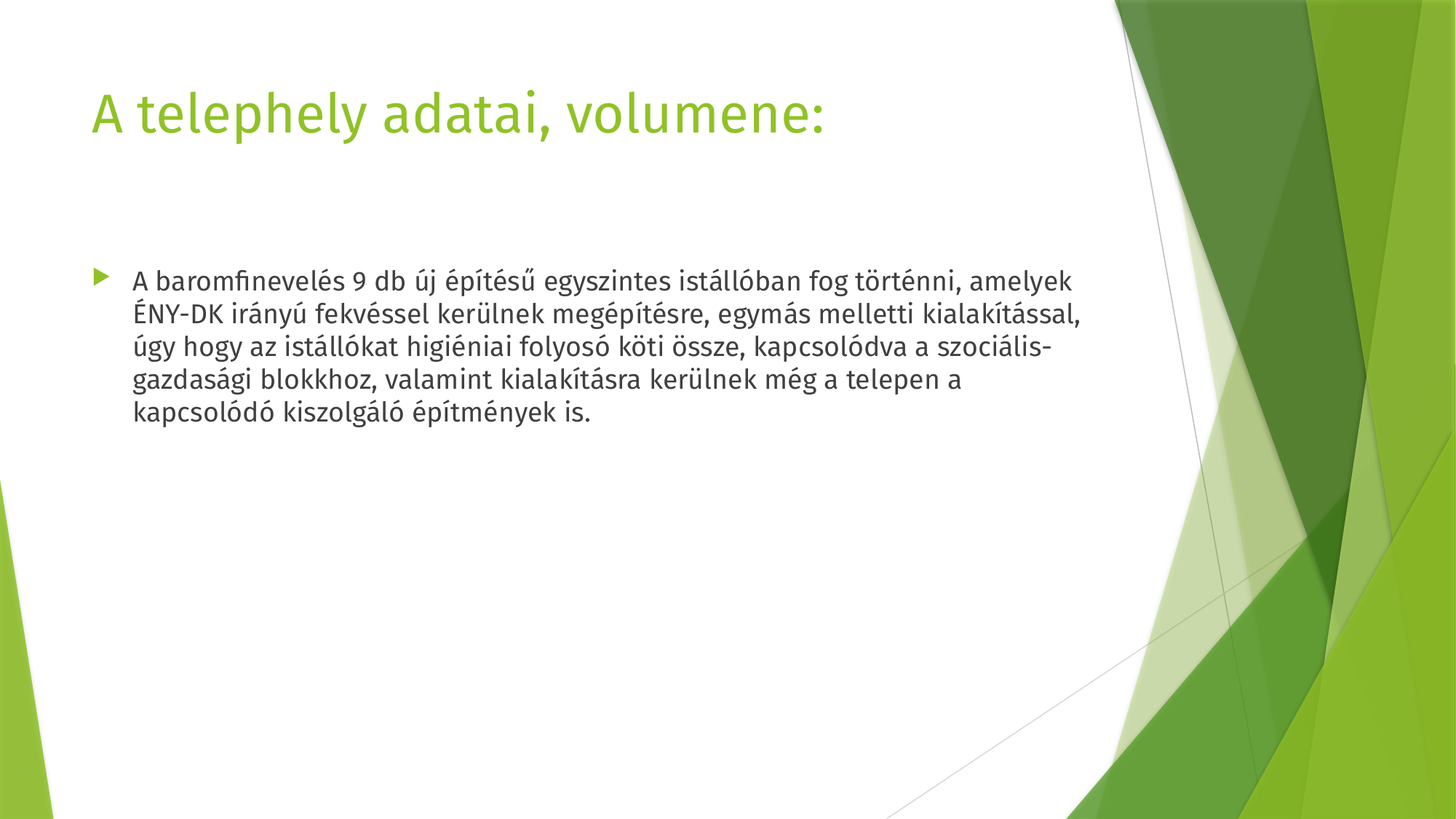

# A telephely adatai, volumene:
A baromfinevelés 9 db új építésű egyszintes istállóban fog történni, amelyek ÉNY-DK irányú fekvéssel kerülnek megépítésre, egymás melletti kialakítással, úgy hogy az istállókat higiéniai folyosó köti össze, kapcsolódva a szociális-gazdasági blokkhoz, valamint kialakításra kerülnek még a telepen a kapcsolódó kiszolgáló építmények is.